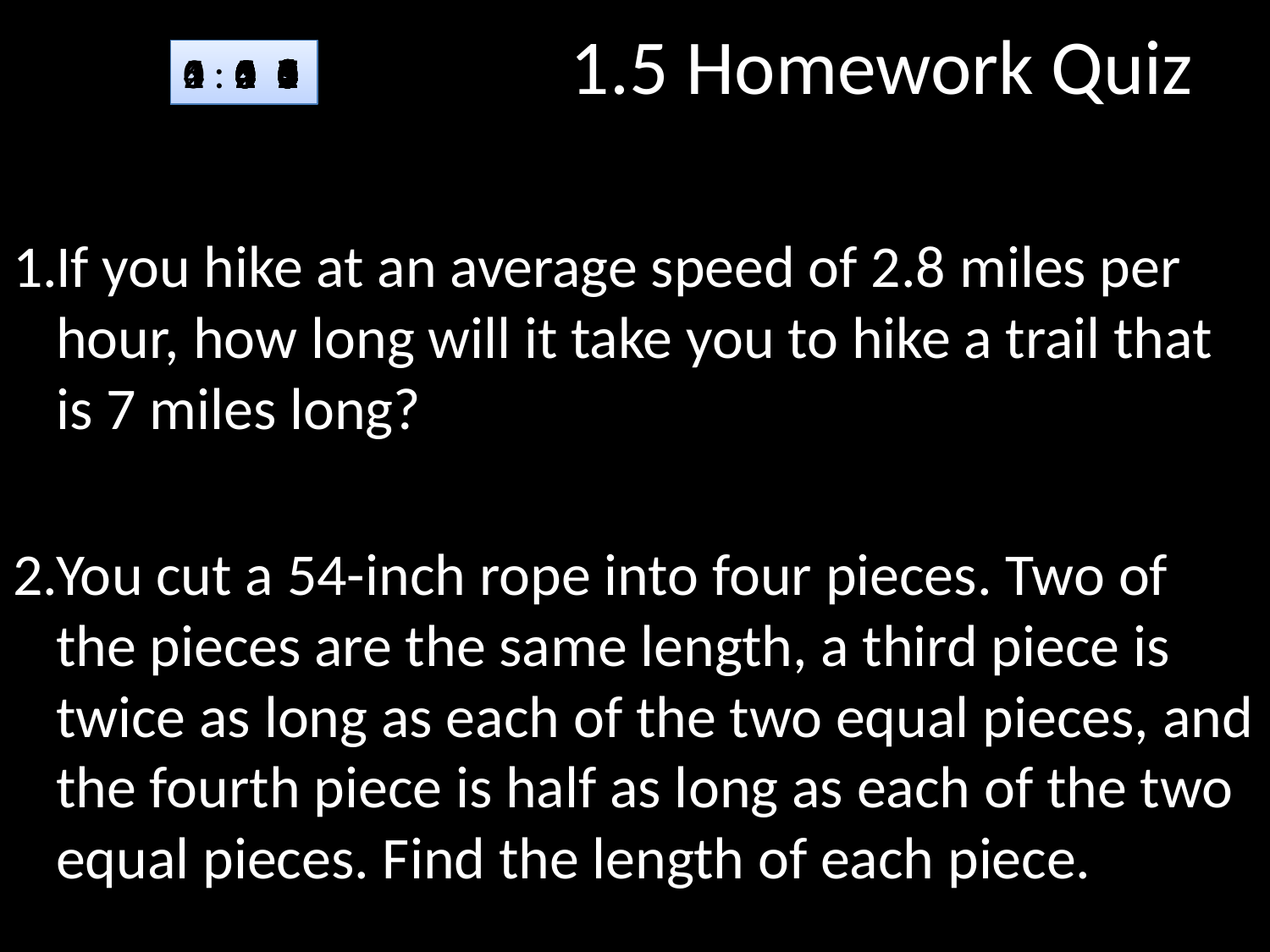

# 1.5 Homework Quiz

4
5
3
2
1
0
:
1
2
3
4
5
0
1
2
3
4
5
0
1
2
3
4
5
0
1
2
3
4
5
0
1
2
3
4
5
0
1
2
3
4
5
6
7
8
0
9
1
2
3
4
5
6
7
8
0
9
1
2
3
4
5
6
7
8
0
9
1
2
3
4
5
6
7
8
0
9
1
2
3
4
5
6
7
8
0
9
If you hike at an average speed of 2.8 miles per hour, how long will it take you to hike a trail that is 7 miles long?

You cut a 54-inch rope into four pieces. Two of the pieces are the same length, a third piece is twice as long as each of the two equal pieces, and the fourth piece is half as long as each of the two equal pieces. Find the length of each piece.